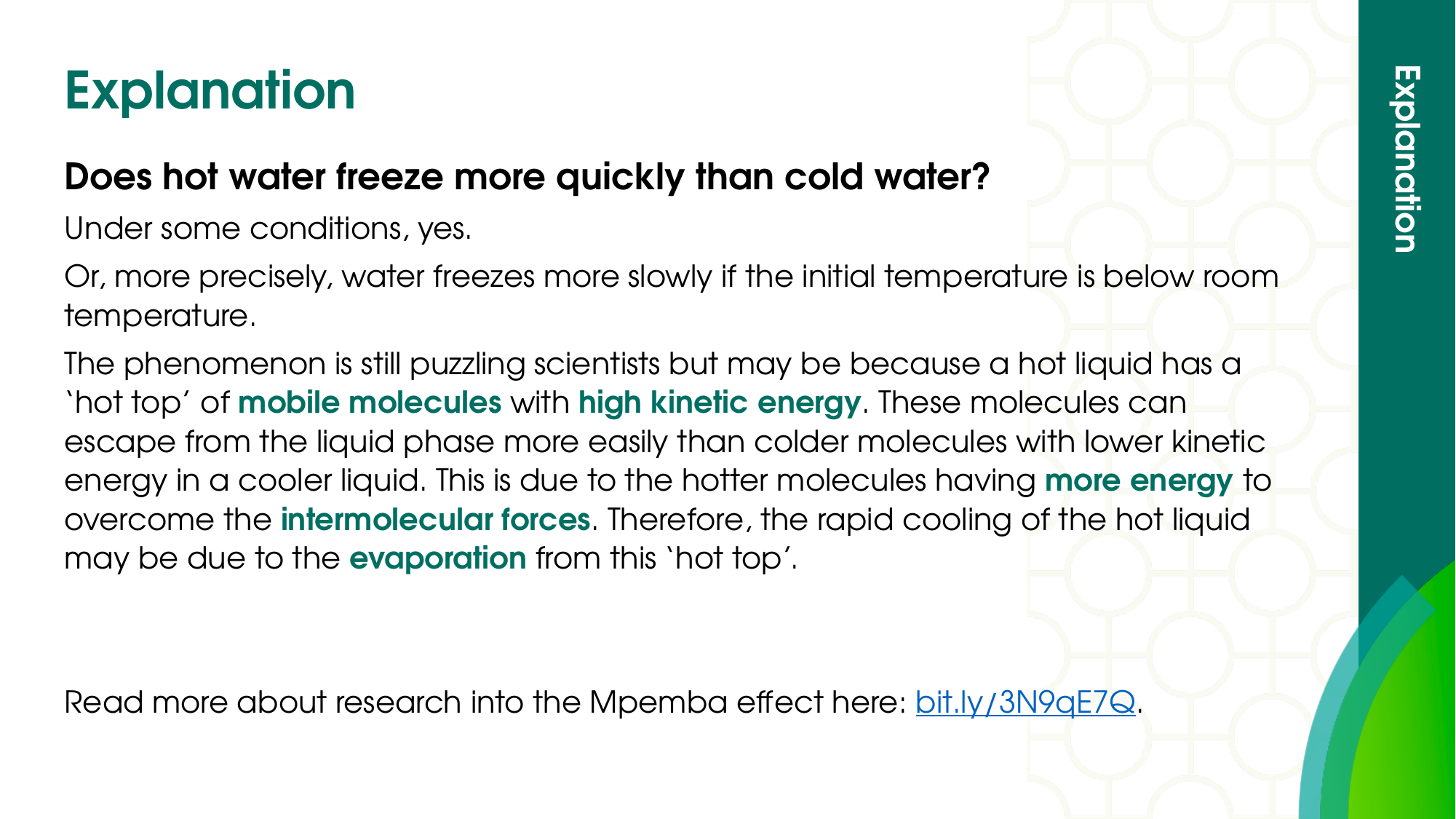

# Explanation
Does hot water freeze more quickly than cold water?
Under some conditions, yes.
Or, more precisely, water freezes more slowly if the initial temperature is below room temperature.
The phenomenon is still puzzling scientists but may be because a hot liquid has a ‘hot top’ of mobile molecules with high kinetic energy. These molecules can escape from the liquid phase more easily than colder molecules with lower kinetic energy in a cooler liquid. This is due to the hotter molecules having more energy to overcome the intermolecular forces. Therefore, the rapid cooling of the hot liquid may be due to the evaporation from this ‘hot top’.

Read more about research into the Mpemba effect here: bit.ly/3N9qE7Q.

Explanation